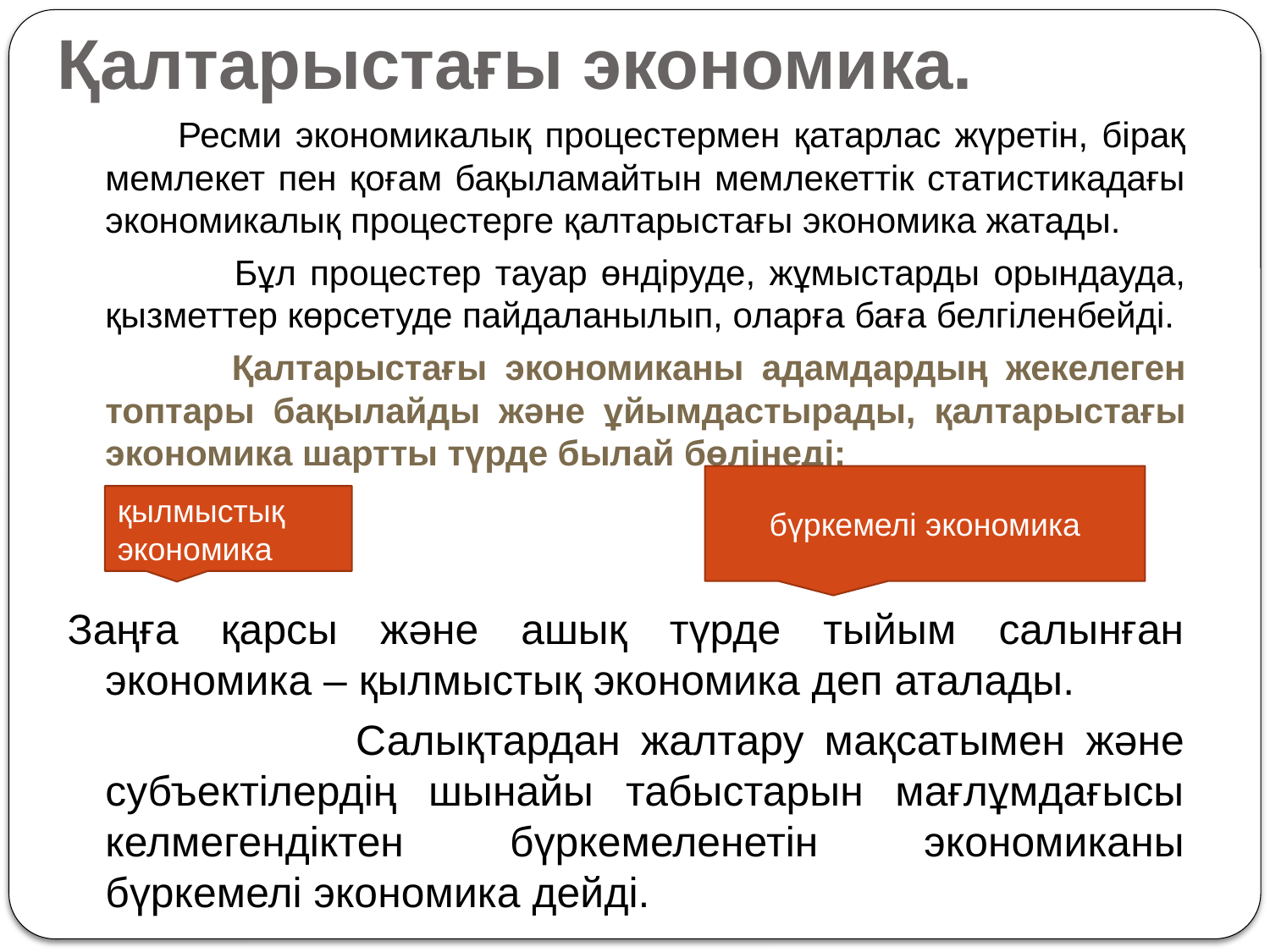

# Қалтарыстағы экономика.
        Ресми экономикалық процестермен қатарлас жүретін, бірақ мемлекет пен қоғам бақыламайтын мемлекеттік статистикадағы экономикалық процестерге қалтарыстағы экономика жатады.
            Бұл процестер тауар өндіруде, жұмыстарды орындауда, қызметтер көрсетуде пайдаланылып, оларға баға белгіленбейді.
         Қалтарыстағы экономиканы адамдардың жекелеген топтары бақылайды және ұйымдастырады, қалтарыстағы экономика шартты түрде былай бөлінеді:

Заңға қарсы және ашық түрде тыйым салынған экономика – қылмыстық экономика деп аталады.
              Салықтардан жалтару мақсатымен және субъектілердің шынайы табыстарын мағлұмдағысы келмегендіктен бүркемеленетін экономиканы бүркемелі экономика дейді.

бүркемелі экономика
қылмыстық экономика